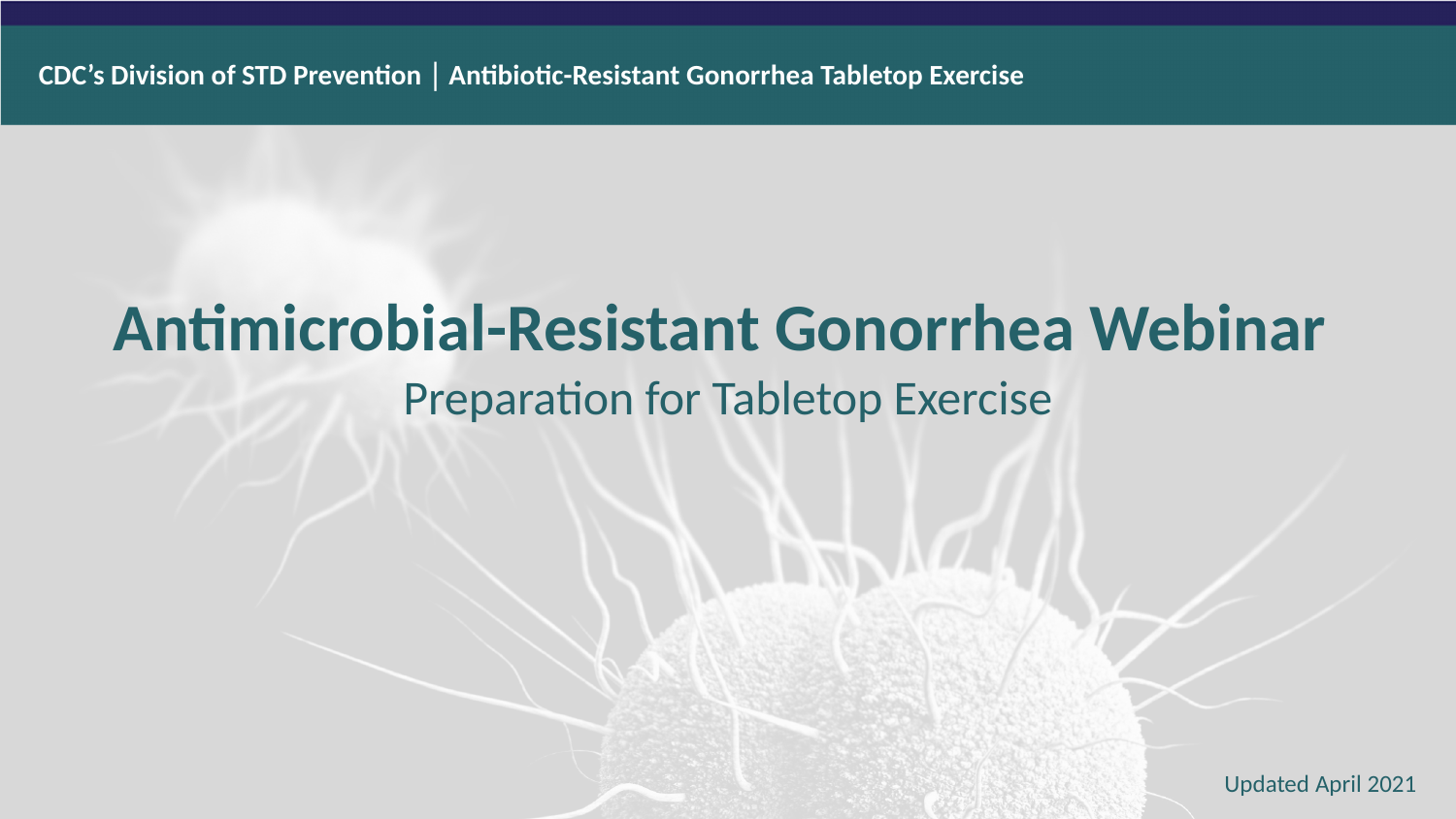

CDC’s Division of STD Prevention │ Antibiotic-Resistant Gonorrhea Tabletop Exercise

# Antimicrobial-Resistant Gonorrhea Webinar Preparation for Tabletop Exercise
Updated April 2021